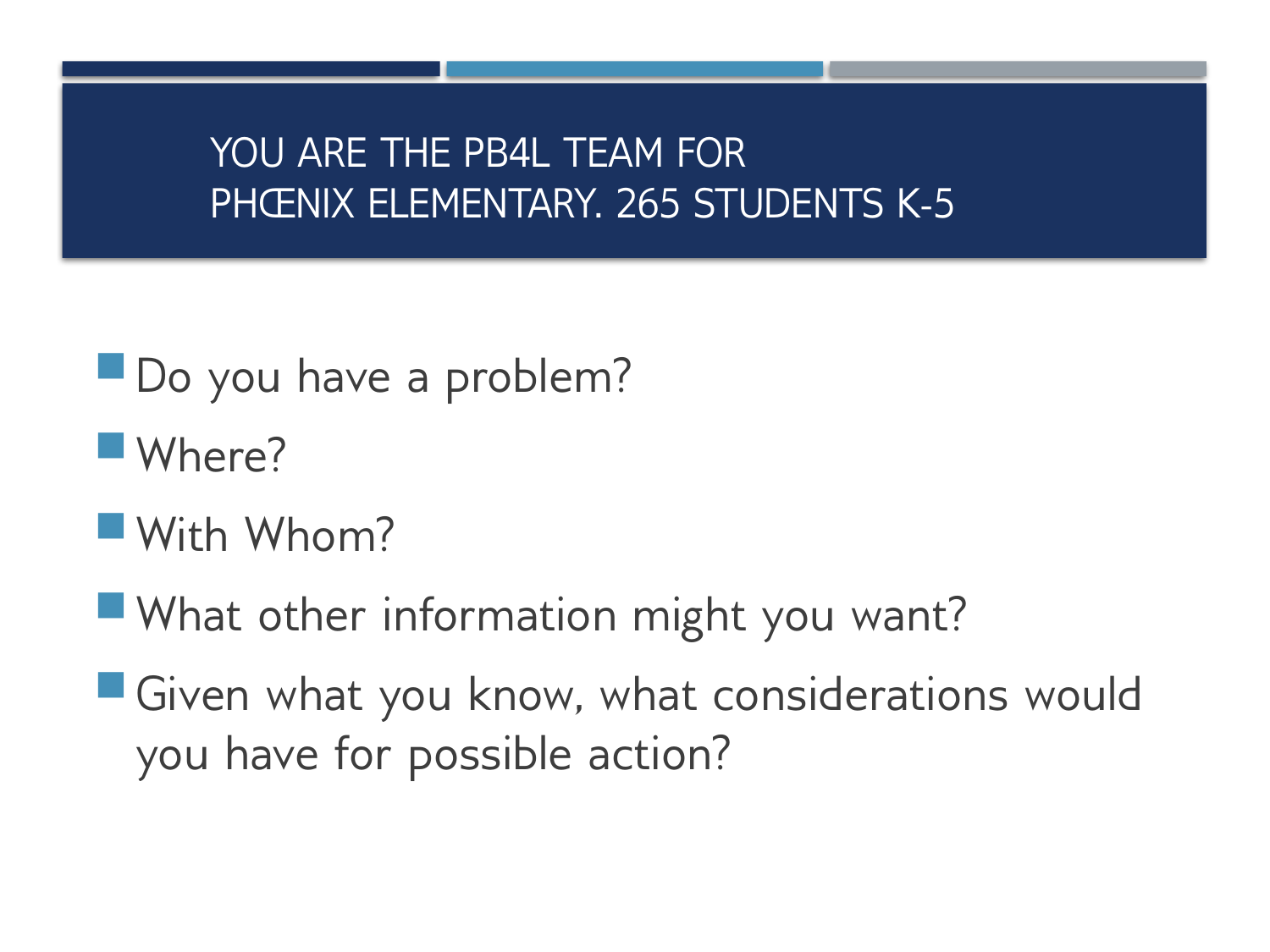

# You are the PB4L team for Phoenix Elementary. 265 students k-5
Do you have a problem?
Where?
With Whom?
What other information might you want?
Given what you know, what considerations would you have for possible action?